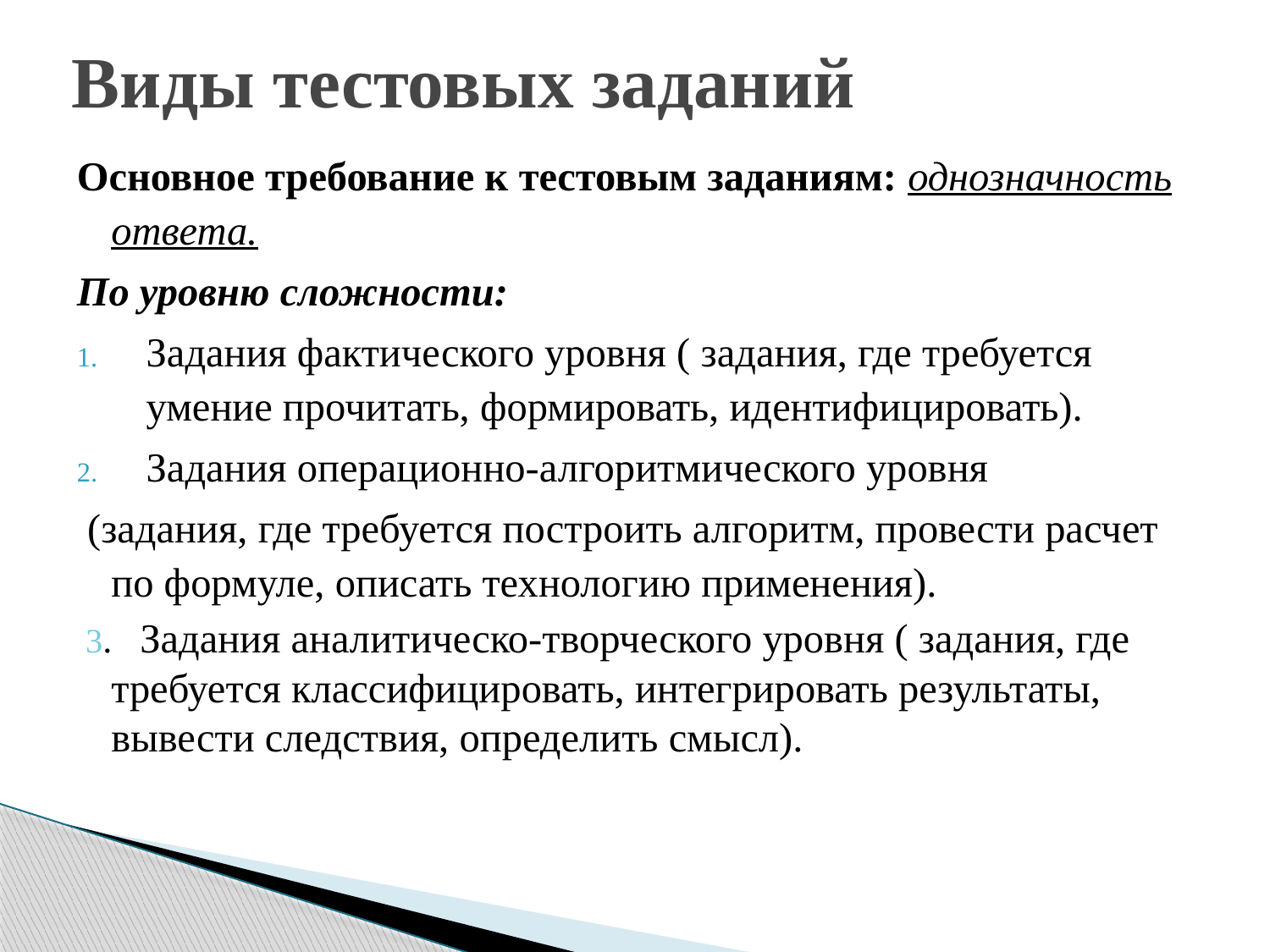

# Виды тестовых заданий
Основное требование к тестовым заданиям: однозначность ответа.
По уровню сложности:
Задания фактического уровня ( задания, где требуется умение прочитать, формировать, идентифицировать).
Задания операционно-алгоритмического уровня
 (задания, где требуется построить алгоритм, провести расчет по формуле, описать технологию применения).
 3.   Задания аналитическо-творческого уровня ( задания, где требуется классифицировать, интегрировать результаты, вывести следствия, определить смысл).